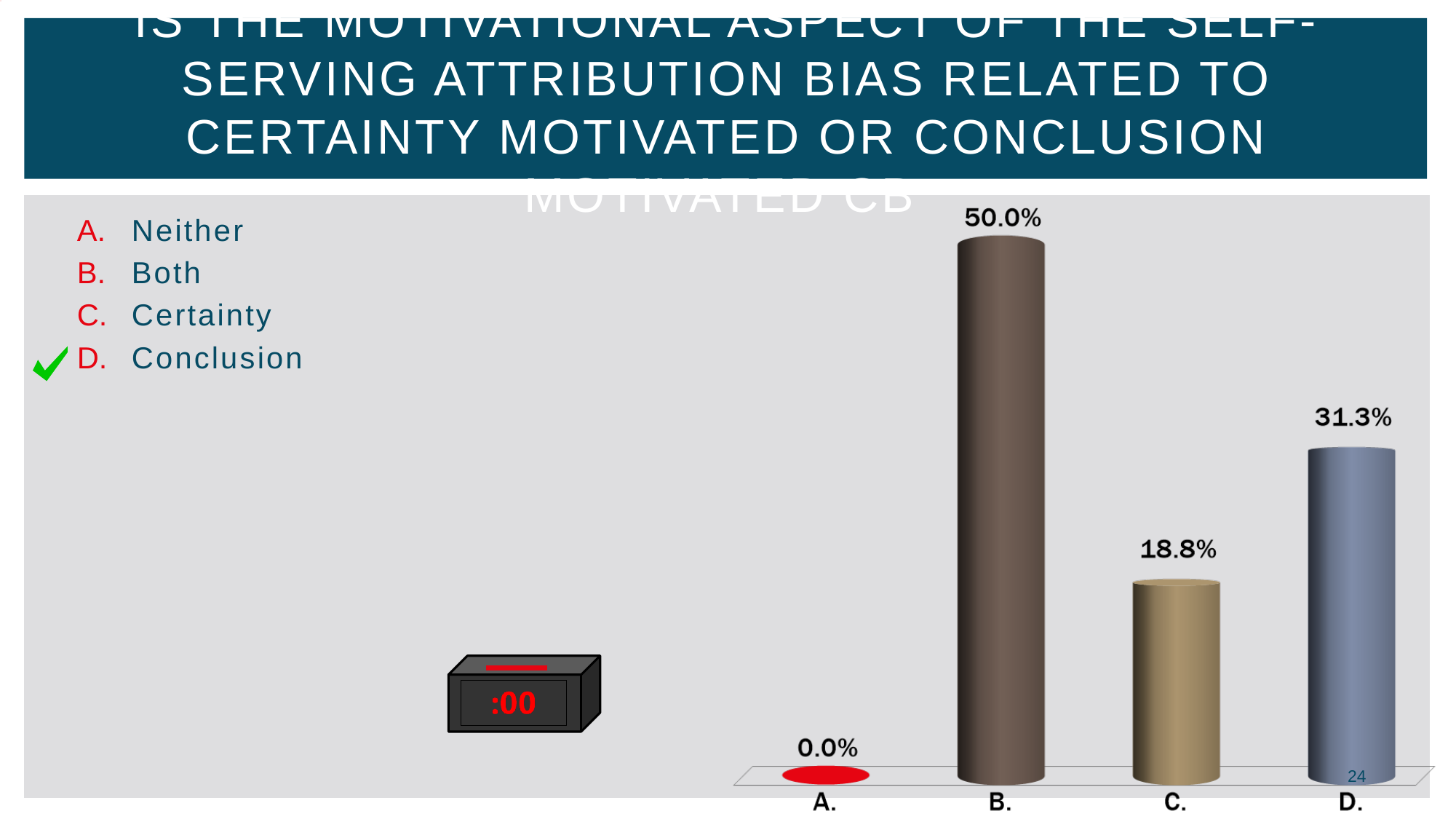

# Is the motivational aspect of the self-serving attribution bias related to certainty motivated or conclusion motivated CB

Neither
Both
Certainty
Conclusion

24